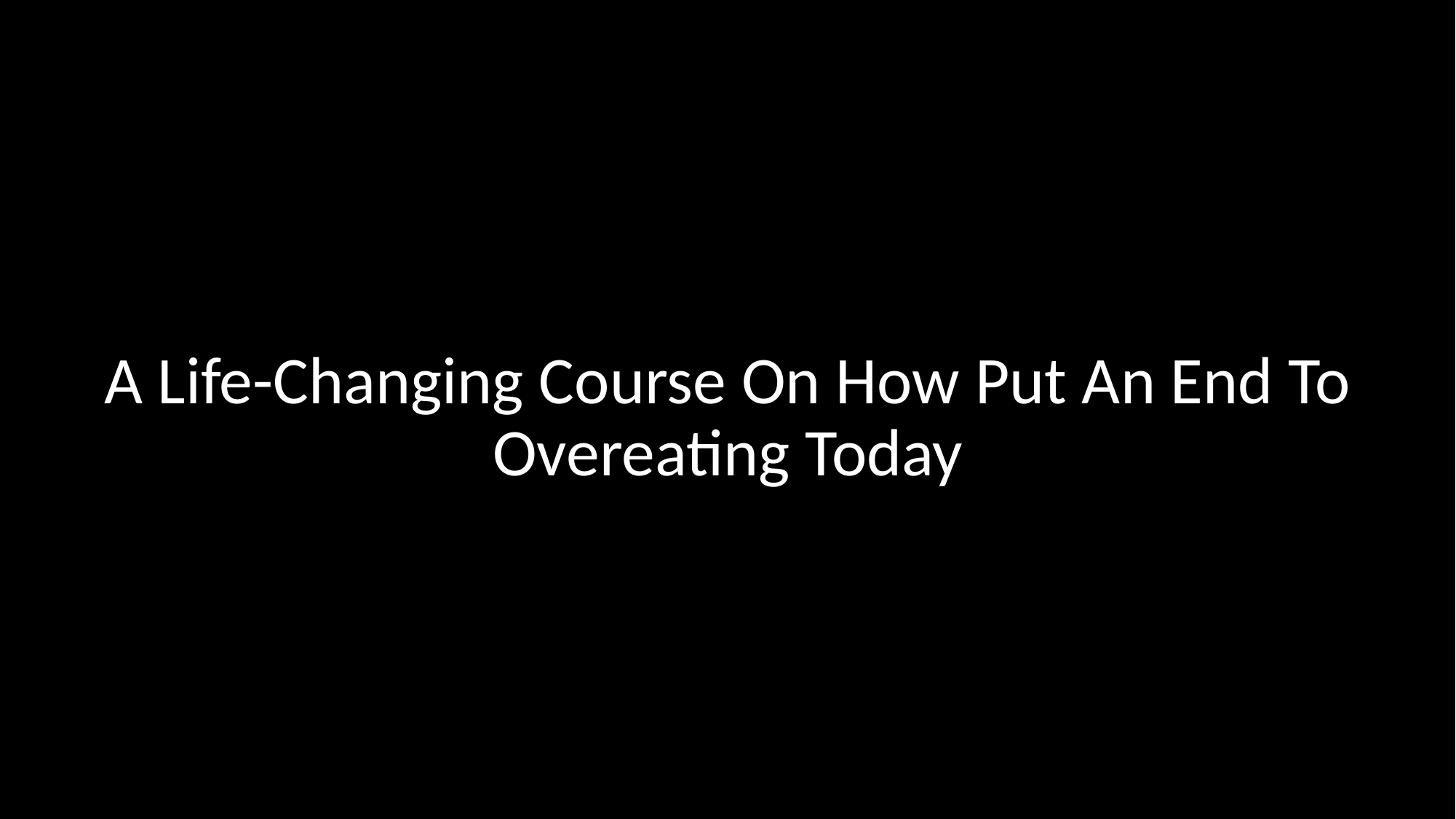

A Life-Changing Course On How Put An End To Overeating Today